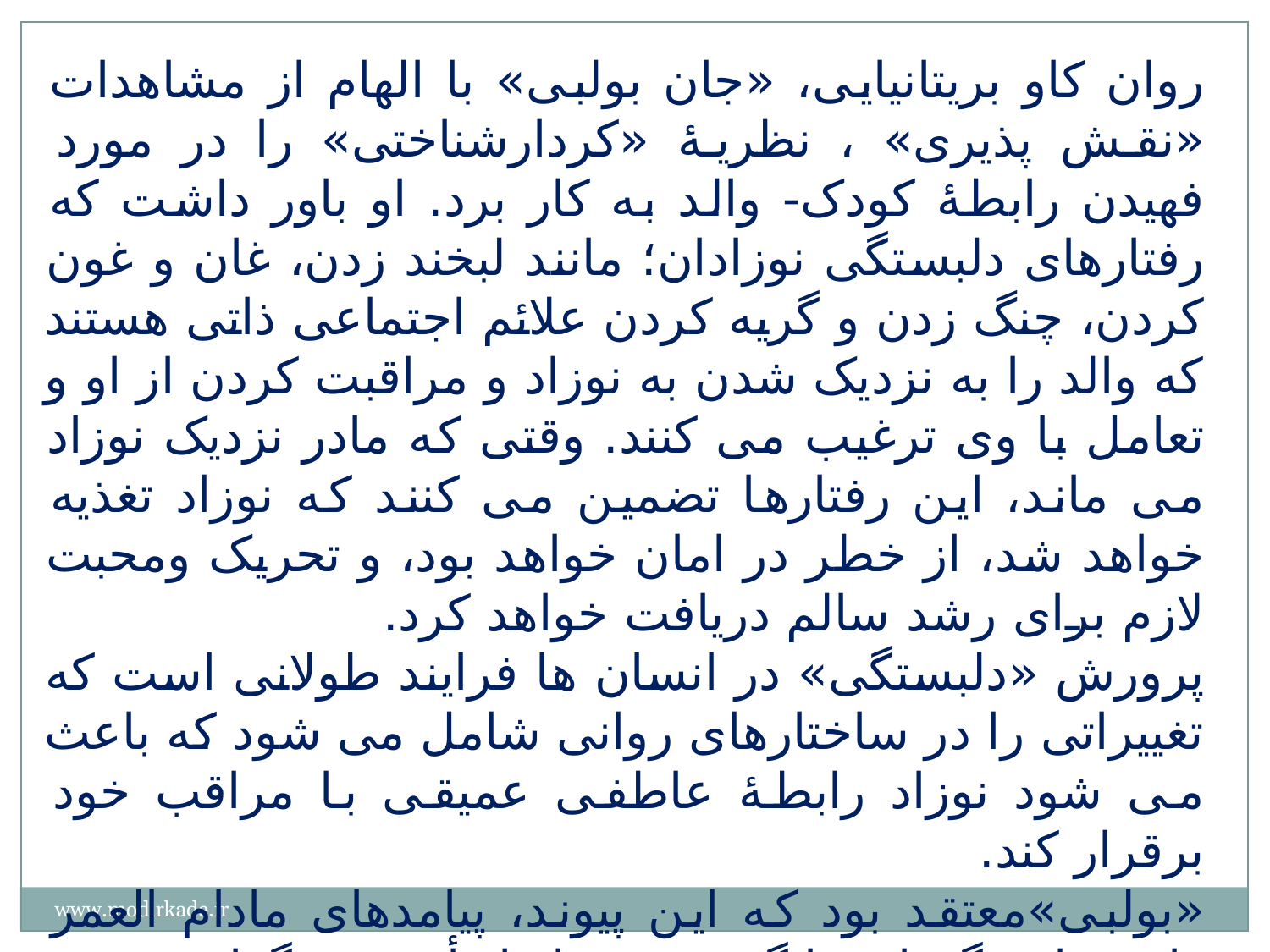

روان کاو بریتانیایی، «جان بولبی» با الهام از مشاهدات «نقش پذیری» ، نظریۀ «کردارشناختی» را در مورد فهیدن رابطۀ کودک- والد به کار برد. او باور داشت که رفتارهای دلبستگی نوزادان؛ مانند لبخند زدن، غان و غون کردن، چنگ زدن و گریه کردن علائم اجتماعی ذاتی هستند که والد را به نزدیک شدن به نوزاد و مراقبت کردن از او و تعامل با وی ترغیب می کنند. وقتی که مادر نزدیک نوزاد می ماند، این رفتارها تضمین می کنند که نوزاد تغذیه خواهد شد، از خطر در امان خواهد بود، و تحریک ومحبت لازم برای رشد سالم دریافت خواهد کرد.
پرورش «دلبستگی» در انسان ها فرایند طولانی است که تغییراتی را در ساختارهای روانی شامل می شود که باعث می شود نوزاد رابطۀ عاطفی عمیقی با مراقب خود برقرار کند.
«بولبی»معتقد بود که این پیوند، پیامدهای مادام العمر دارد و از «گهواره تا گور» بر روابط تأثیر می گذارد.
www.modirkade.ir